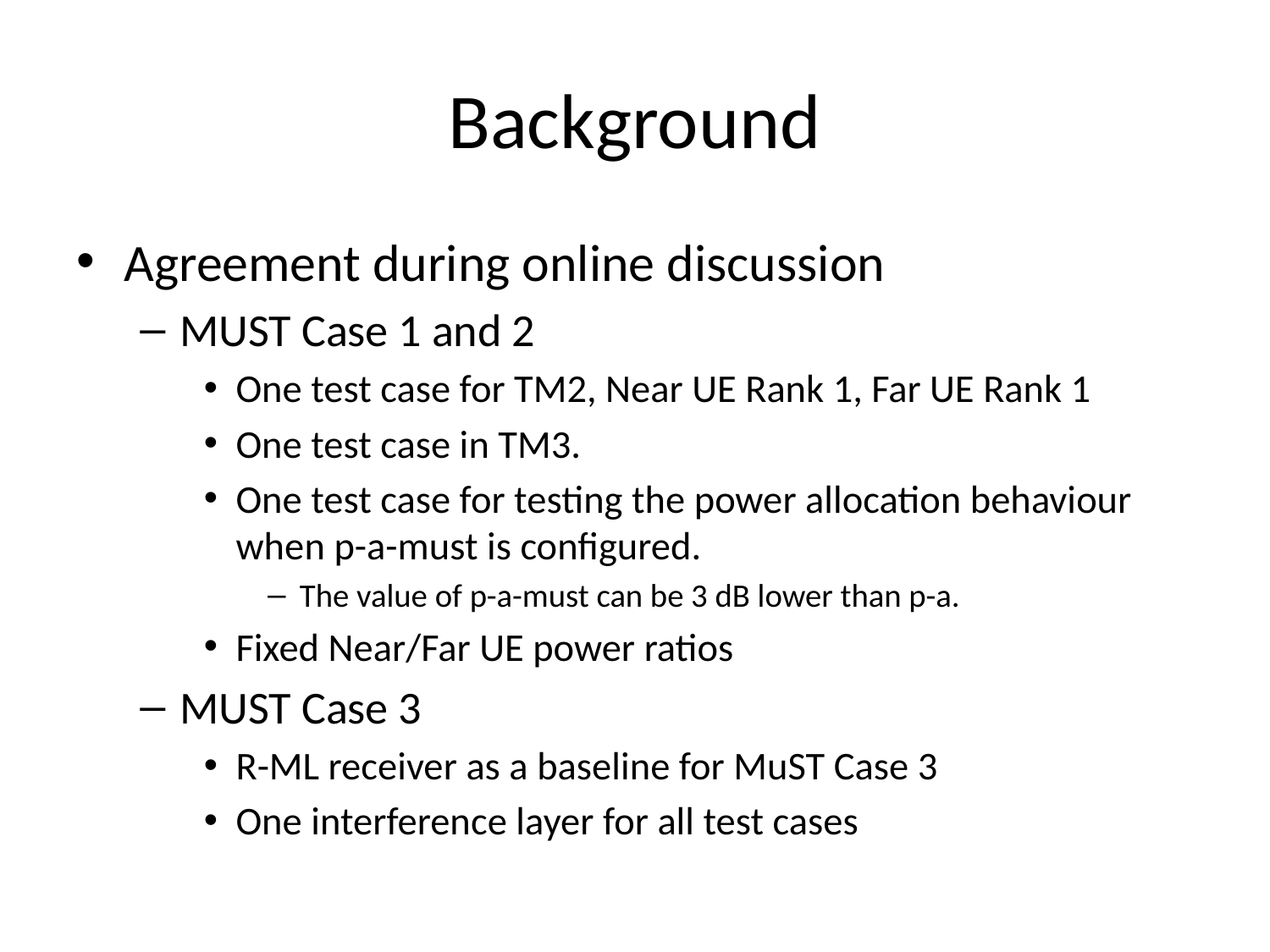

# Background
Agreement during online discussion
MUST Case 1 and 2
One test case for TM2, Near UE Rank 1, Far UE Rank 1
One test case in TM3.
One test case for testing the power allocation behaviour when p-a-must is configured.
The value of p-a-must can be 3 dB lower than p-a.
Fixed Near/Far UE power ratios
MUST Case 3
R-ML receiver as a baseline for MuST Case 3
One interference layer for all test cases